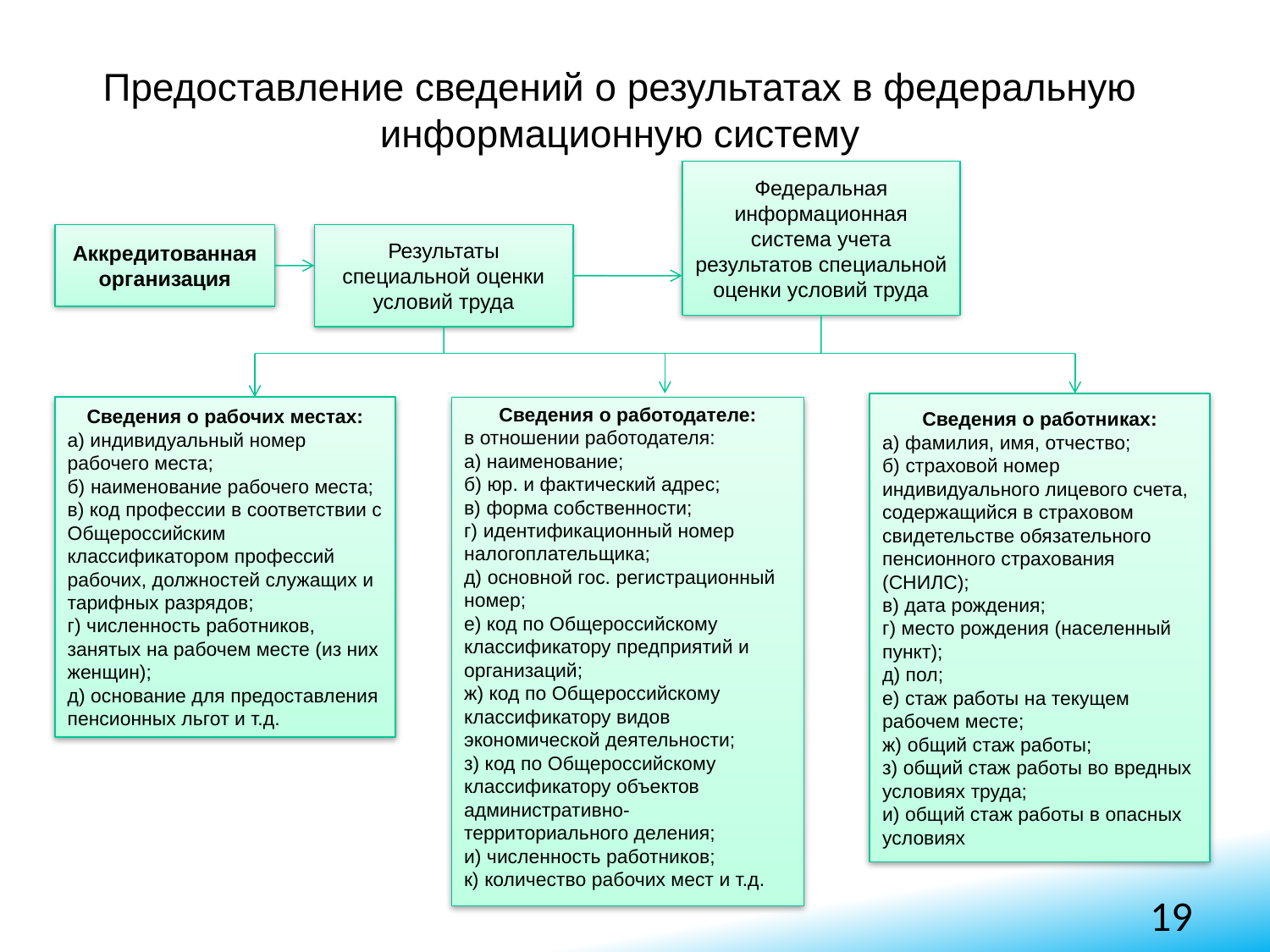

Предоставление сведений о результатах в федеральную информационную систему
Федеральная информационная система учета результатов специальной оценки условий труда
Аккредитованная организация
Результаты специальной оценки условий труда

Сведения о работниках:
а) фамилия, имя, отчество;
б) страховой номер индивидуального лицевого счета, содержащийся в страховом свидетельстве обязательного пенсионного страхования (СНИЛС);
в) дата рождения;
г) место рождения (населенный пункт);
д) пол;
е) стаж работы на текущем рабочем месте;
ж) общий стаж работы;
з) общий стаж работы во вредных условиях труда;
и) общий стаж работы в опасных условиях

Сведения о рабочих местах:
а) индивидуальный номер рабочего места;
б) наименование рабочего места;
в) код профессии в соответствии с Общероссийским классификатором профессий рабочих, должностей служащих и тарифных разрядов;
г) численность работников, занятых на рабочем месте (из них женщин);
д) основание для предоставления пенсионных льгот и т.д.

Сведения о работодателе:
в отношении работодателя:
а) наименование;
б) юр. и фактический адрес;
в) форма собственности;
г) идентификационный номер налогоплательщика;
д) основной гос. регистрационный номер;
е) код по Общероссийскому классификатору предприятий и организаций;
ж) код по Общероссийскому классификатору видов экономической деятельности;
з) код по Общероссийскому классификатору объектов административно-территориального деления;
и) численность работников;
к) количество рабочих мест и т.д.

19